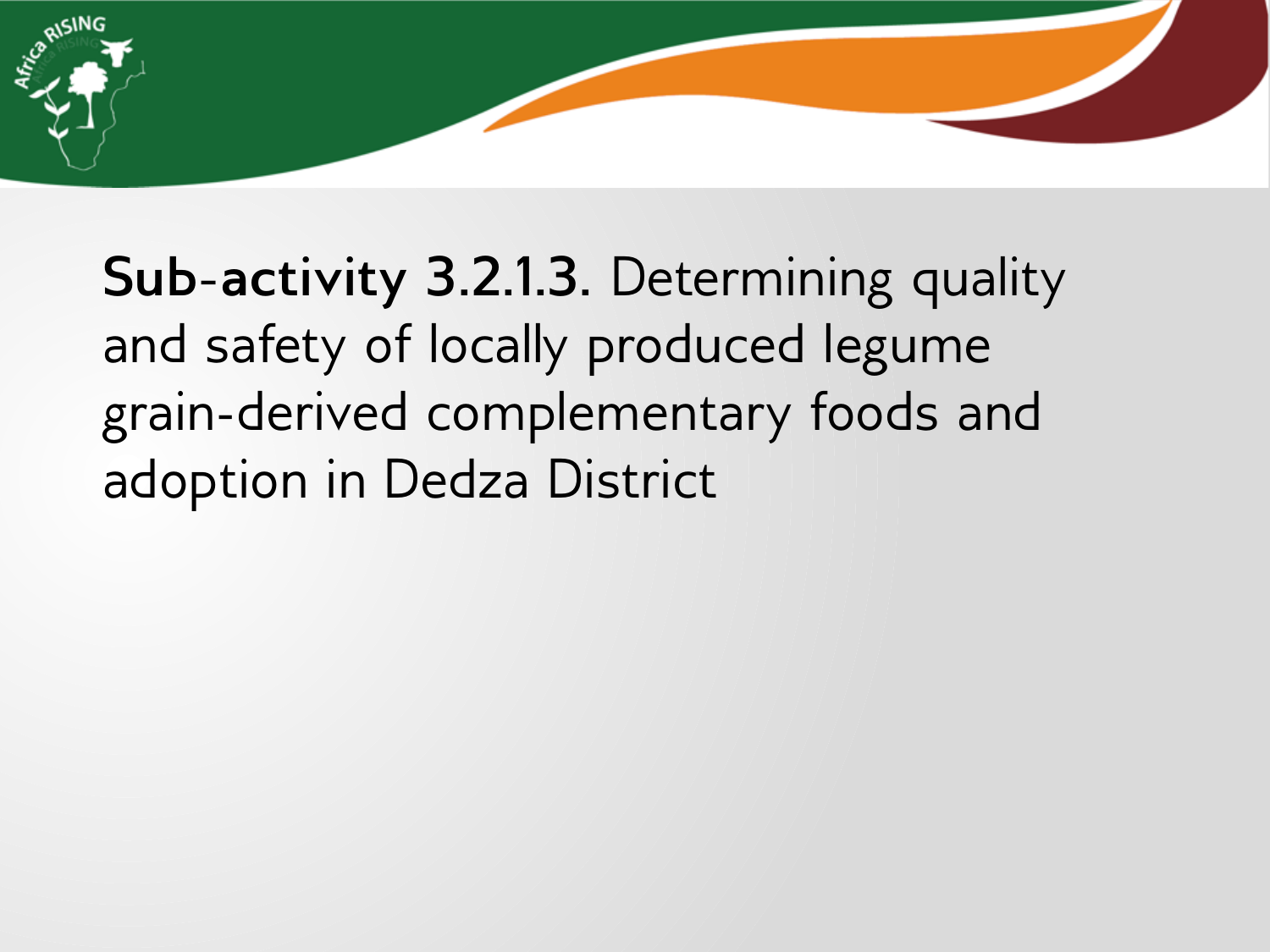

Sub-activity 3.2.1.3. Determining quality and safety of locally produced legume grain-derived complementary foods and adoption in Dedza District